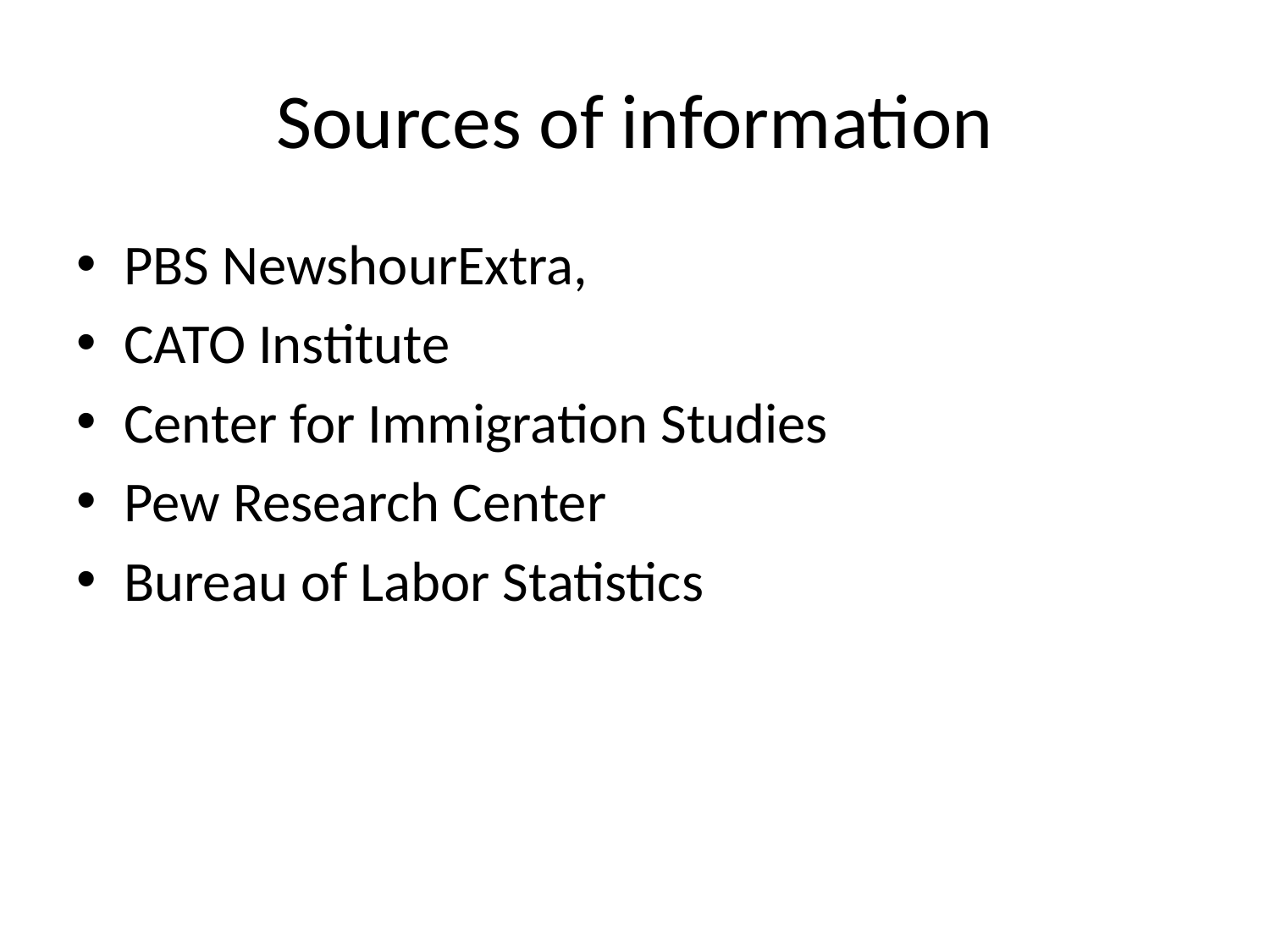

# Sources of information
PBS NewshourExtra,
CATO Institute
Center for Immigration Studies
Pew Research Center
Bureau of Labor Statistics